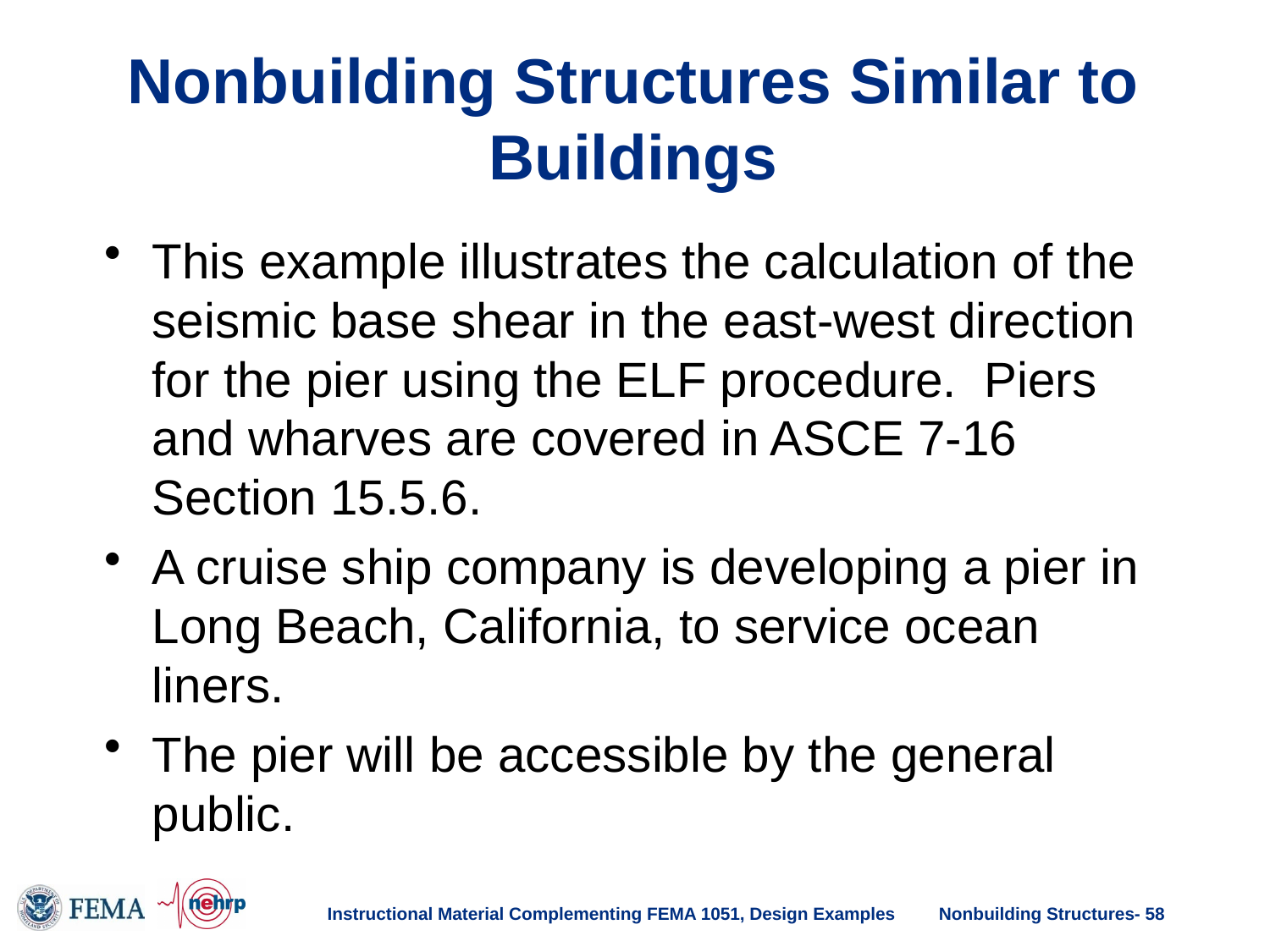

# Nonbuilding Structures Similar to Buildings
This example illustrates the calculation of the seismic base shear in the east-west direction for the pier using the ELF procedure.  Piers and wharves are covered in ASCE 7-16 Section 15.5.6.
A cruise ship company is developing a pier in Long Beach, California, to service ocean liners.
The pier will be accessible by the general public.
Instructional Material Complementing FEMA 1051, Design Examples
Nonbuilding Structures- 58